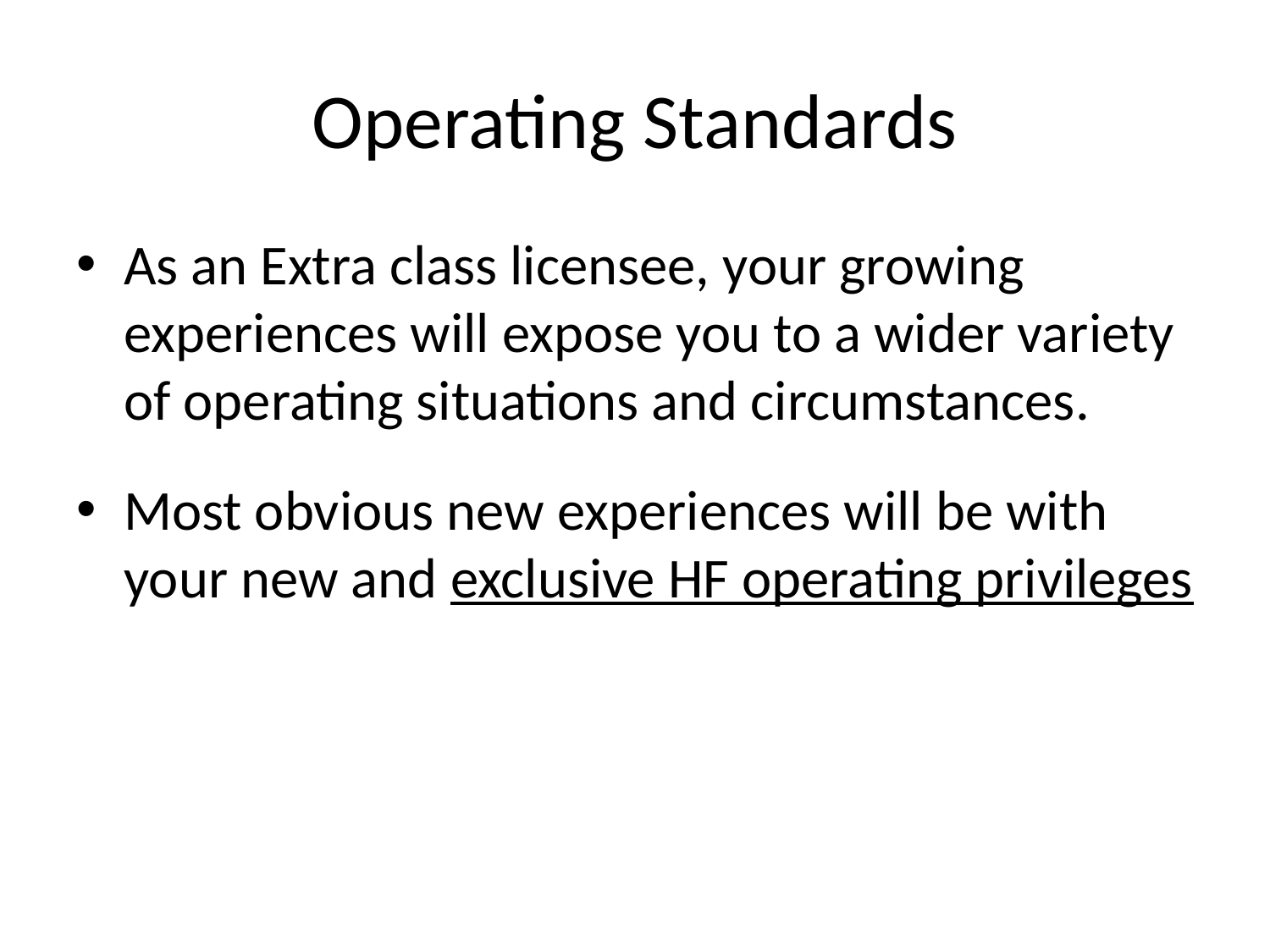

# Operating Standards
As an Extra class licensee, your growing experiences will expose you to a wider variety of operating situations and circumstances.
Most obvious new experiences will be with your new and exclusive HF operating privileges